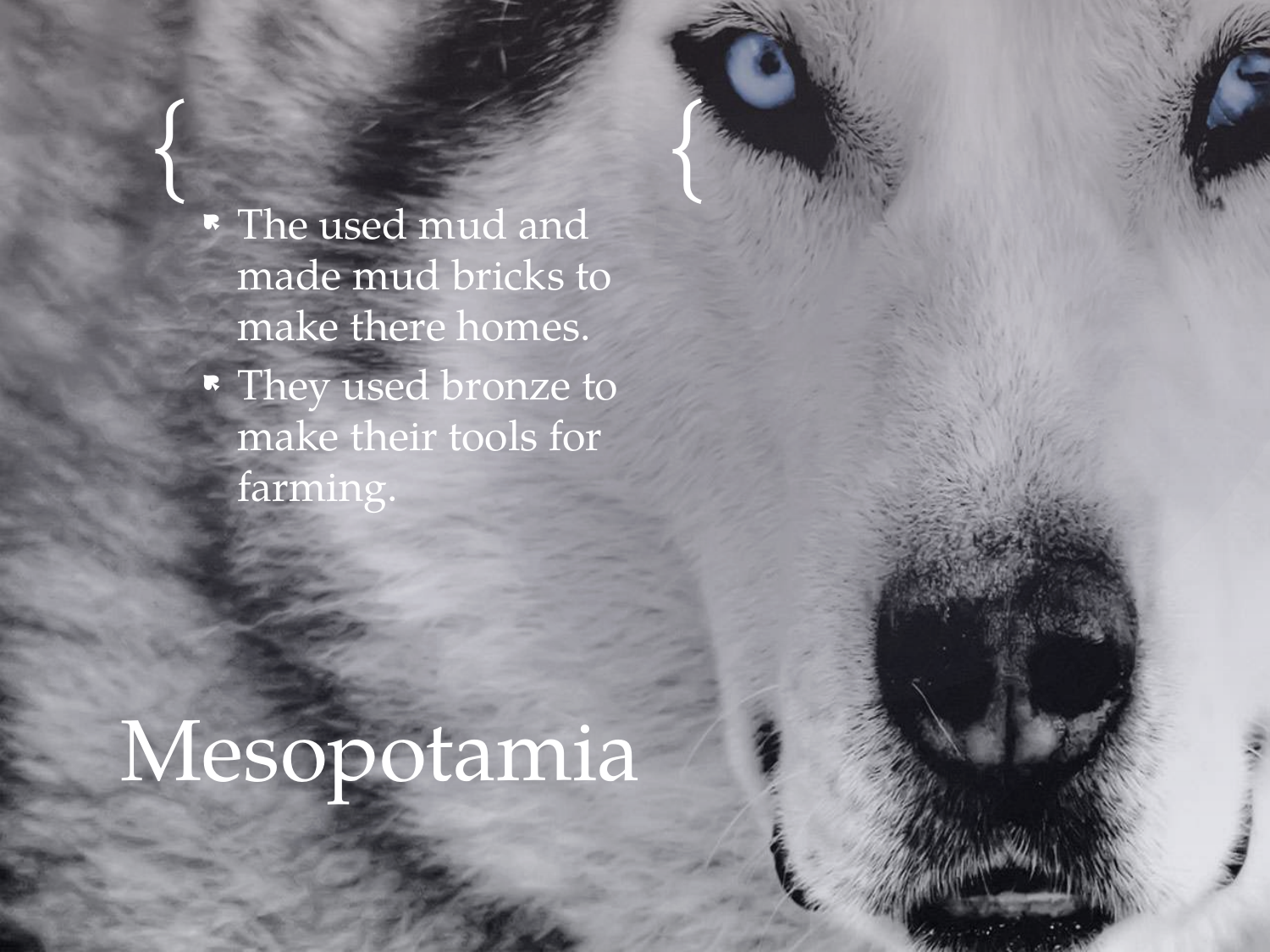

The used mud and made mud bricks to make there homes.
They used bronze to make their tools for farming.

# Mesopotamia